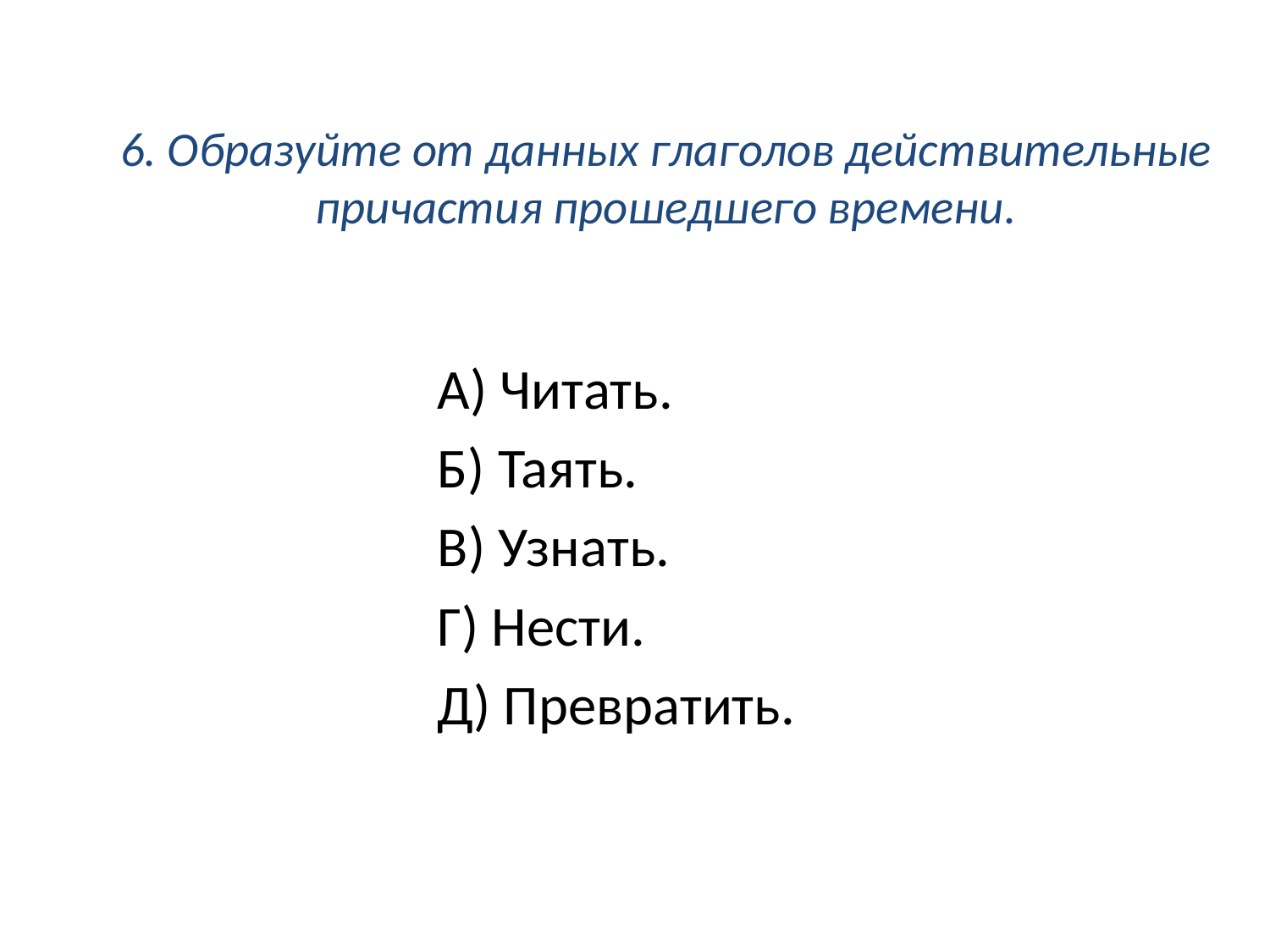

# 6. Образуйте от данных глаголов действительные причастия прошедшего времени.
А) Читать.
Б) Таять.
В) Узнать.
Г) Нести.
Д) Превратить.